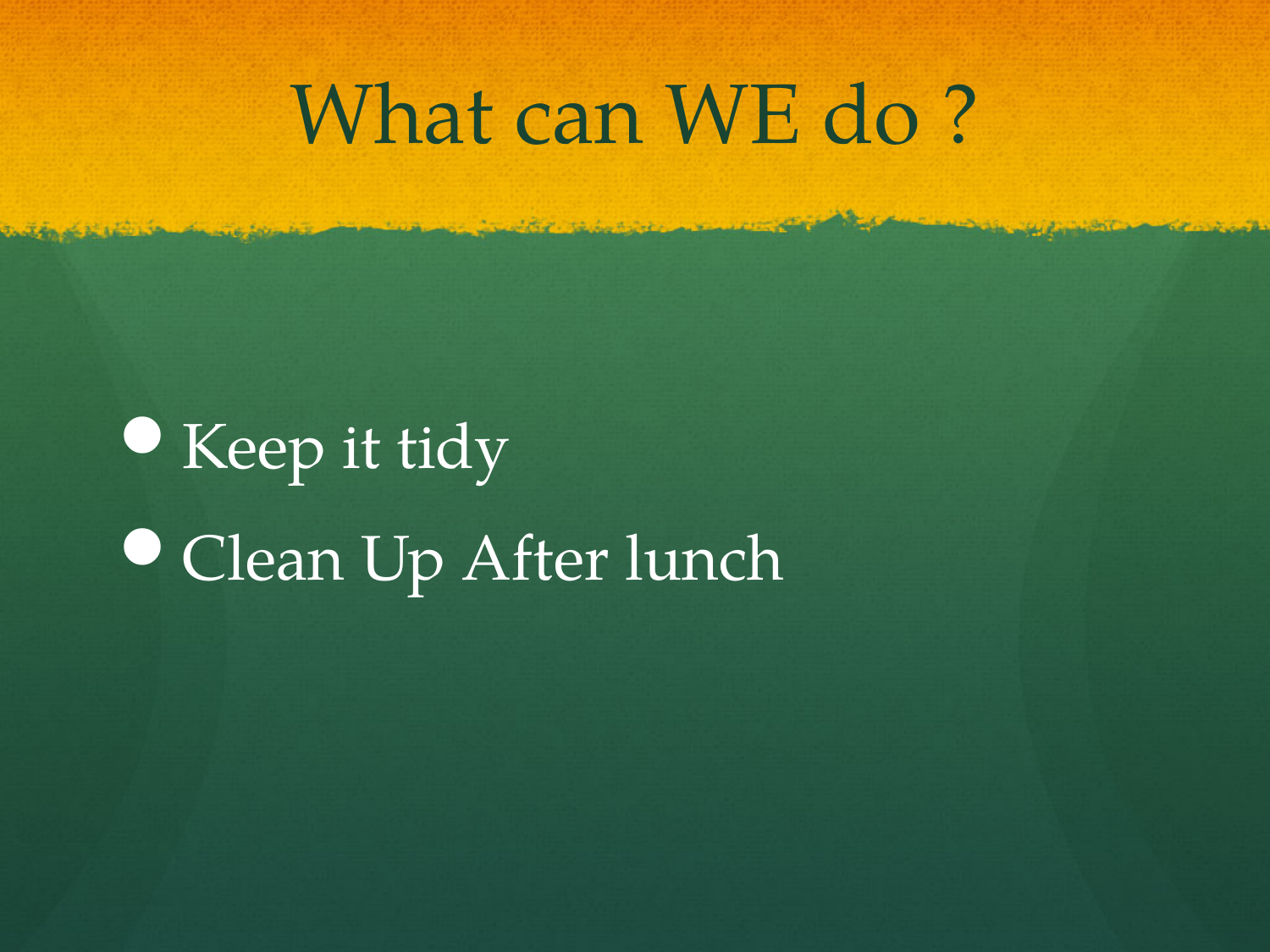

# What can WE do ?

Keep it tidy
Clean Up After lunch